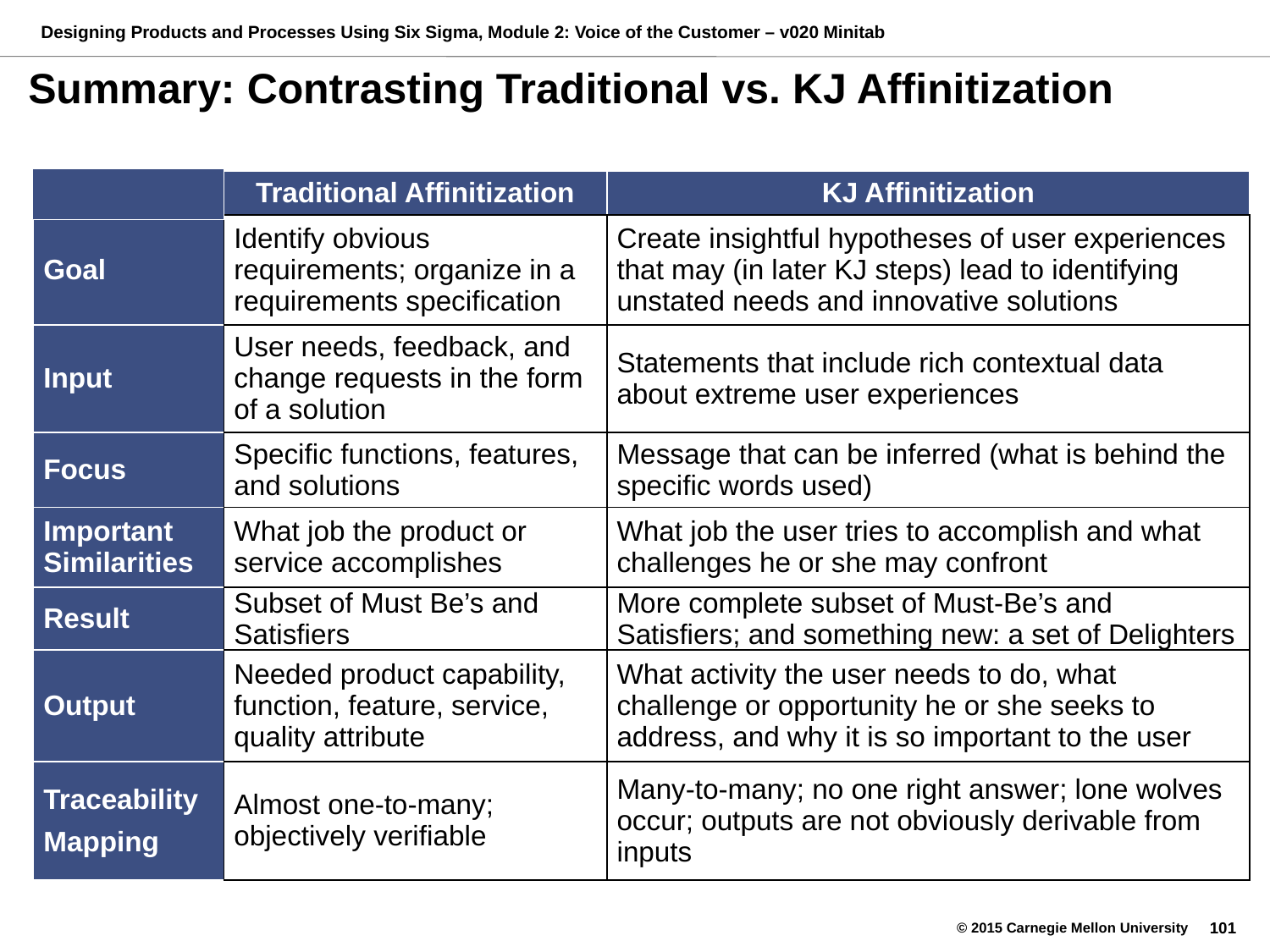

# Summary: Contrasting Traditional vs. KJ Affinitization

|  | Traditional Affinitization | KJ Affinitization |
| --- | --- | --- |
| Goal | Identify obvious requirements; organize in a requirements specification | Create insightful hypotheses of user experiences that may (in later KJ steps) lead to identifying unstated needs and innovative solutions |
| Input | User needs, feedback, and change requests in the form of a solution | Statements that include rich contextual data about extreme user experiences |
| Focus | Specific functions, features, and solutions | Message that can be inferred (what is behind the specific words used) |
| Important Similarities | What job the product or service accomplishes | What job the user tries to accomplish and what challenges he or she may confront |
| Result | Subset of Must Be’s and Satisfiers | More complete subset of Must-Be’s and Satisfiers; and something new: a set of Delighters |
| Output | Needed product capability, function, feature, service, quality attribute | What activity the user needs to do, what challenge or opportunity he or she seeks to address, and why it is so important to the user |
| Traceability Mapping | Almost one-to-many; objectively verifiable | Many-to-many; no one right answer; lone wolves occur; outputs are not obviously derivable from inputs |